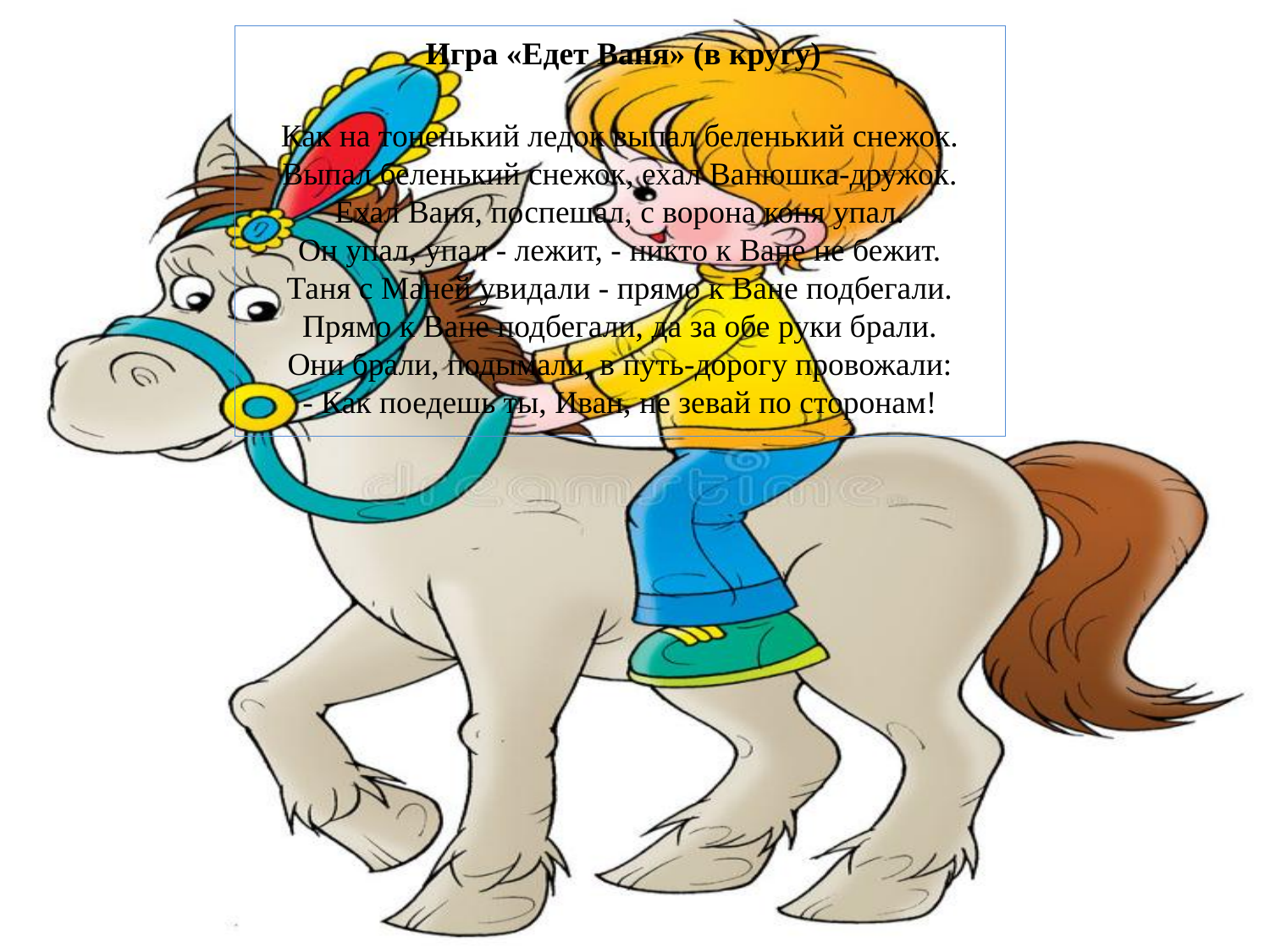

Игра «Едет Ваня» (в кругу)
Как на тоненький ледок выпал беленький снежок.
Выпал беленький снежок, ехал Ванюшка-дружок.
Ехал Ваня, поспешал, с ворона коня упал.
Он упал, упал - лежит, - никто к Ване не бежит.
Таня с Маней увидали - прямо к Ване подбегали.
Прямо к Ване подбегали, да за обе руки брали.
Они брали, подымали, в путь-дорогу провожали:
- Как поедешь ты, Иван, не зевай по сторонам!